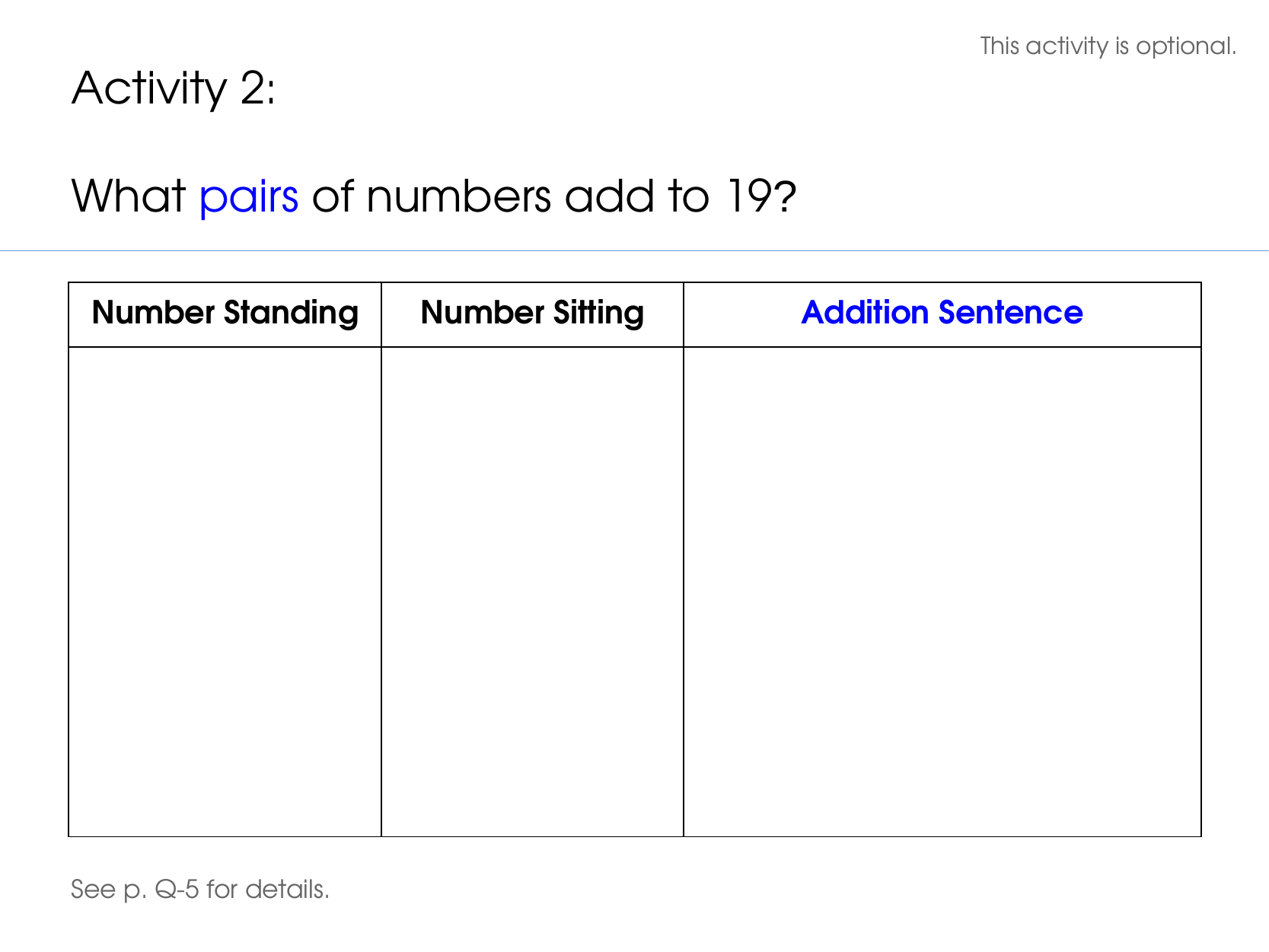

This activity is optional.
Activity 2:
What pairs of numbers add to 19?
| Number Standing | Number Sitting | Addition Sentence |
| --- | --- | --- |
|  |  |  |
See p. Q-5 for details.